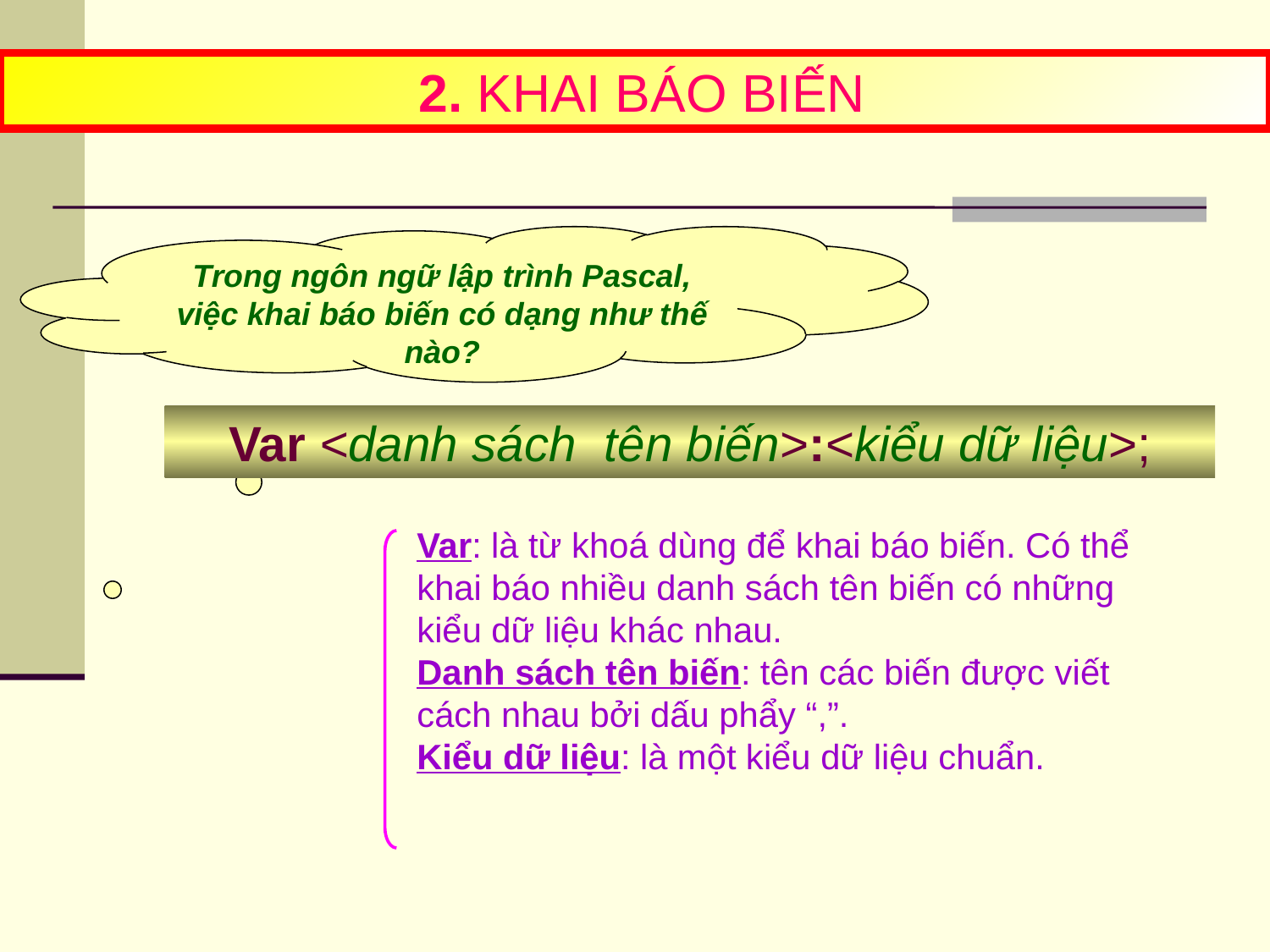

2. KHAI BÁO BIẾN
Trong ngôn ngữ lập trình Pascal, việc khai báo biến có dạng như thế nào?
Var <danh sách  tên biến>:<kiểu dữ liệu>;
Var: là từ khoá dùng để khai báo biến. Có thể khai báo nhiều danh sách tên biến có những kiểu dữ liệu khác nhau.
Danh sách tên biến: tên các biến được viết cách nhau bởi dấu phẩy “,”.
Kiểu dữ liệu: là một kiểu dữ liệu chuẩn.